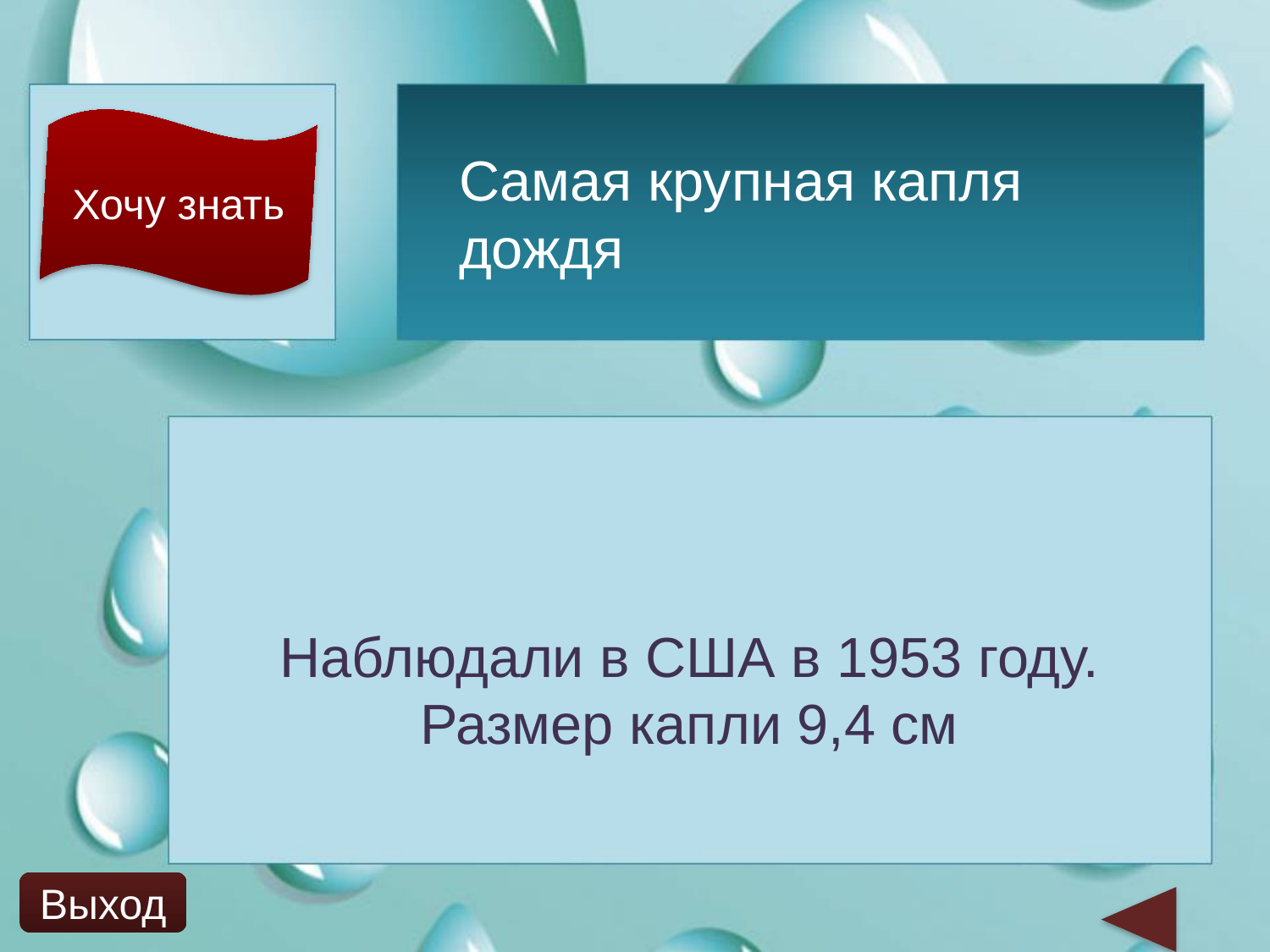

Хочу знать
Самая крупная капля дождя
Наблюдали в США в 1953 году. Размер капли 9,4 см
Выход